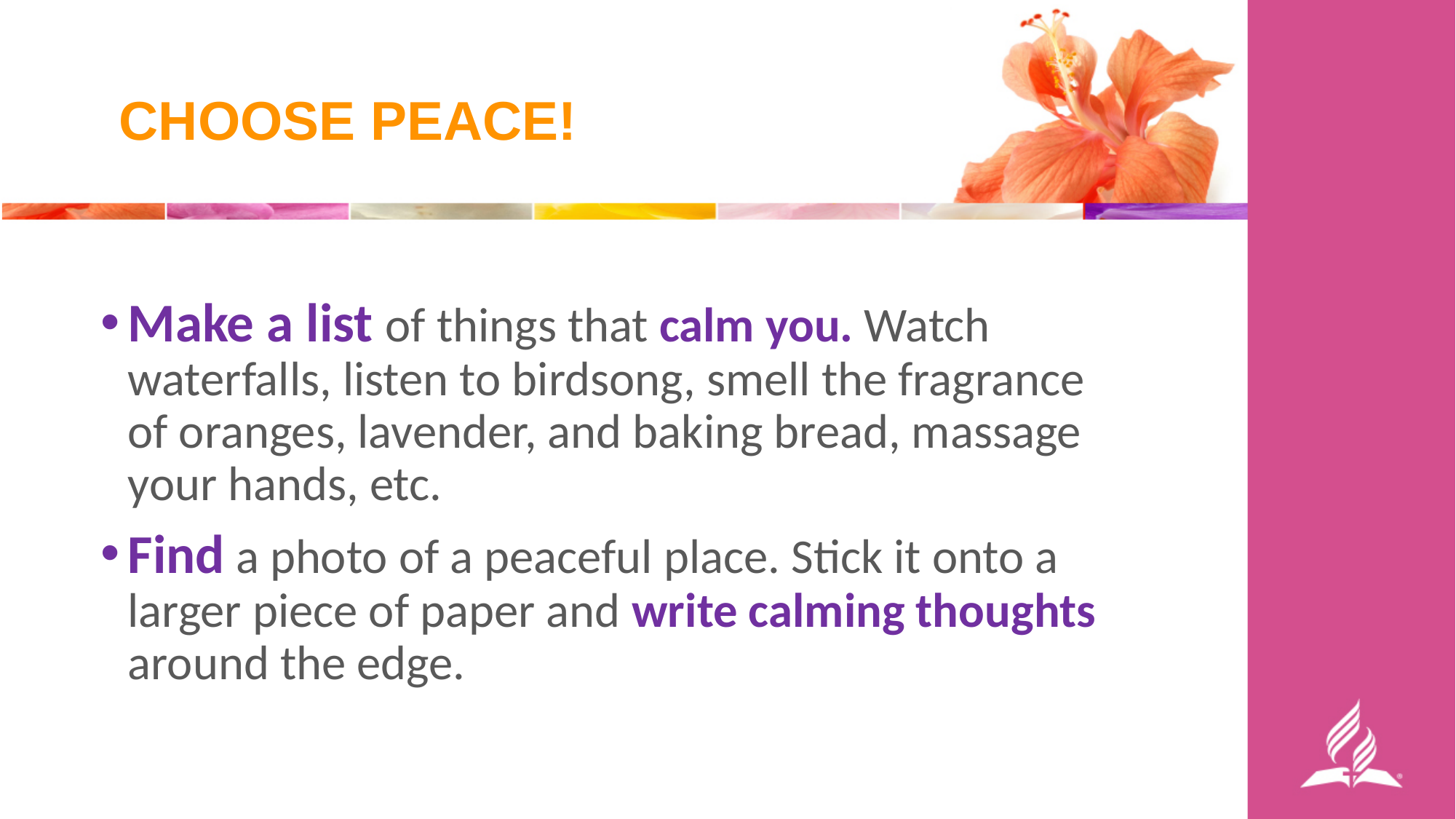

CHOOSE PEACE!
Make a list of things that calm you. Watch waterfalls, listen to birdsong, smell the fragrance of oranges, lavender, and baking bread, massage your hands, etc.
Find a photo of a peaceful place. Stick it onto a larger piece of paper and write calming thoughts around the edge.